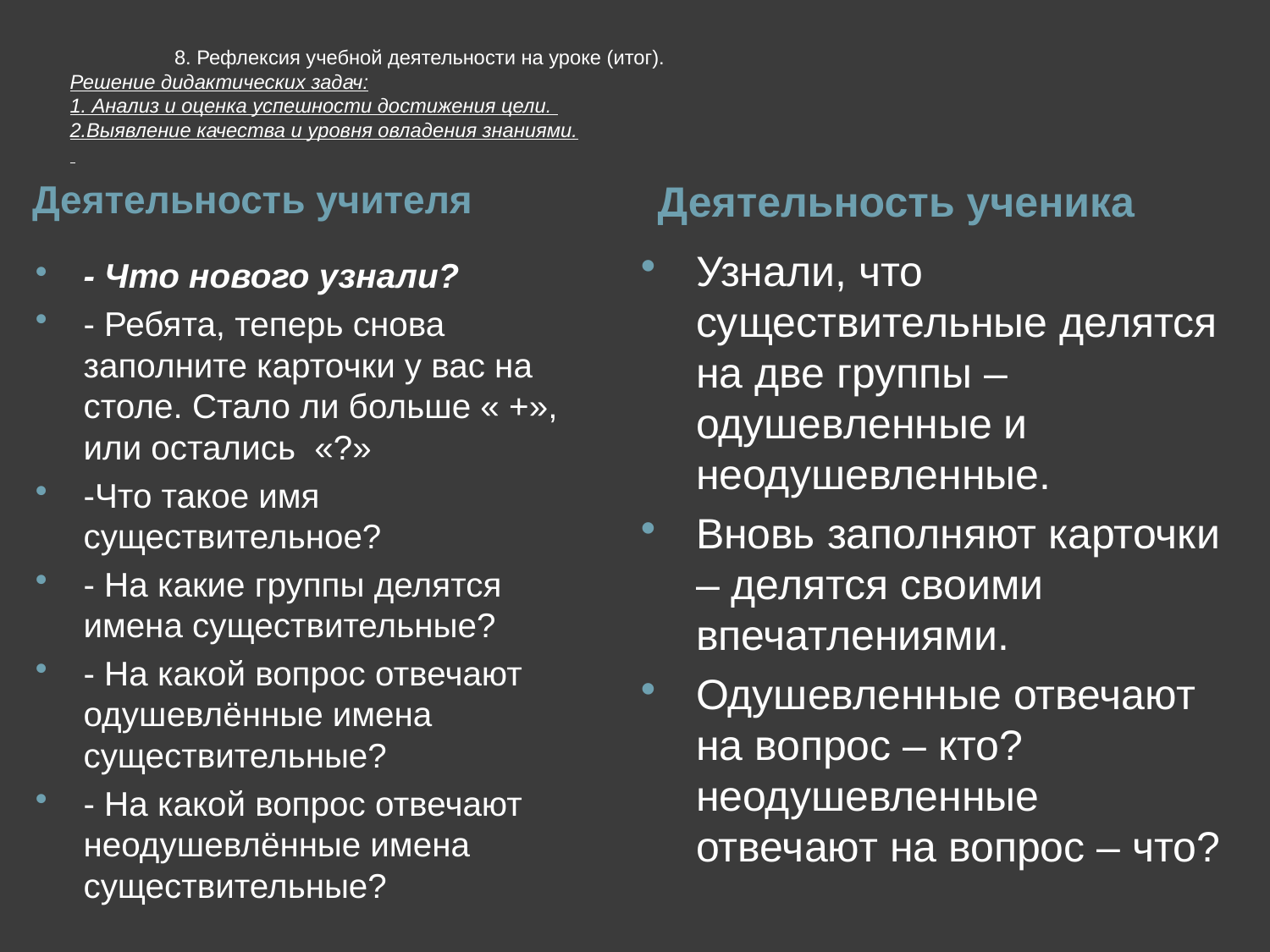

# 8. Рефлексия учебной деятельности на уроке (итог). Решение дидактических задач: 1. Анализ и оценка успешности достижения цели. 2.Выявление качества и уровня овладения знаниями.
Деятельность учителя
Деятельность ученика
Узнали, что существительные делятся на две группы – одушевленные и неодушевленные.
Вновь заполняют карточки – делятся своими впечатлениями.
Одушевленные отвечают на вопрос – кто? неодушевленные отвечают на вопрос – что?
- Что нового узнали?
- Ребята, теперь снова заполните карточки у вас на столе. Стало ли больше « +», или остались  «?»
-Что такое имя существительное?
- На какие группы делятся имена существительные?
- На какой вопрос отвечают одушевлённые имена существительные?
- На какой вопрос отвечают неодушевлённые имена существительные?